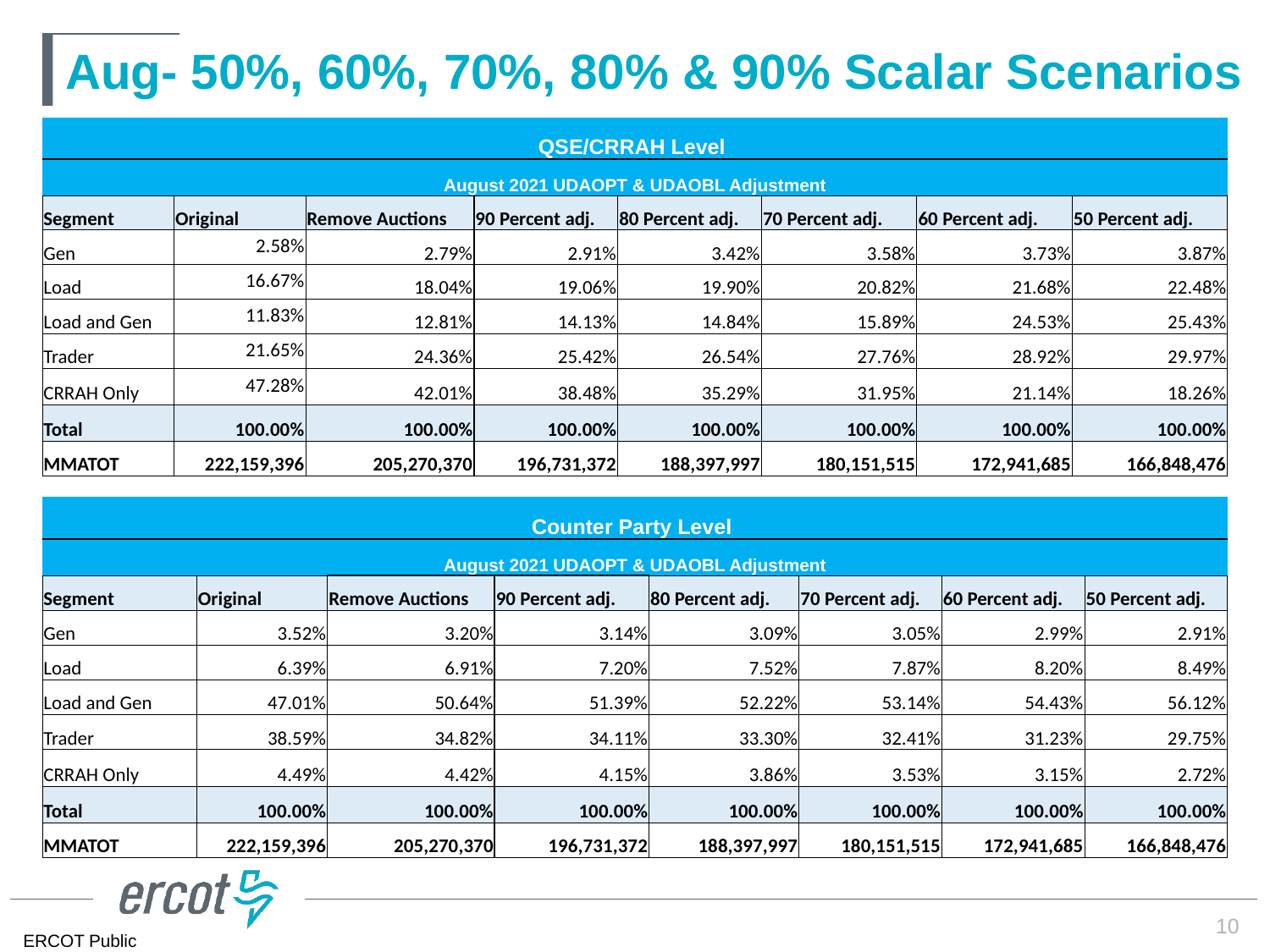

# Aug- 50%, 60%, 70%, 80% & 90% Scalar Scenarios
| QSE/CRRAH Level |  |  |  |  |  |  |  |
| --- | --- | --- | --- | --- | --- | --- | --- |
| August 2021 UDAOPT & UDAOBL Adjustment |  |  |  |  |  |  |  |
| Segment | Original | Remove Auctions | 90 Percent adj. | 80 Percent adj. | 70 Percent adj. | 60 Percent adj. | 50 Percent adj. |
| Gen | 2.58% | 2.79% | 2.91% | 3.42% | 3.58% | 3.73% | 3.87% |
| Load | 16.67% | 18.04% | 19.06% | 19.90% | 20.82% | 21.68% | 22.48% |
| Load and Gen | 11.83% | 12.81% | 14.13% | 14.84% | 15.89% | 24.53% | 25.43% |
| Trader | 21.65% | 24.36% | 25.42% | 26.54% | 27.76% | 28.92% | 29.97% |
| CRRAH Only | 47.28% | 42.01% | 38.48% | 35.29% | 31.95% | 21.14% | 18.26% |
| Total | 100.00% | 100.00% | 100.00% | 100.00% | 100.00% | 100.00% | 100.00% |
| MMATOT | 222,159,396 | 205,270,370 | 196,731,372 | 188,397,997 | 180,151,515 | 172,941,685 | 166,848,476 |
| Counter Party Level |  |  |  |  |  |  |  |
| --- | --- | --- | --- | --- | --- | --- | --- |
| August 2021 UDAOPT & UDAOBL Adjustment |  |  |  |  |  |  |  |
| Segment | Original | Remove Auctions | 90 Percent adj. | 80 Percent adj. | 70 Percent adj. | 60 Percent adj. | 50 Percent adj. |
| Gen | 3.52% | 3.20% | 3.14% | 3.09% | 3.05% | 2.99% | 2.91% |
| Load | 6.39% | 6.91% | 7.20% | 7.52% | 7.87% | 8.20% | 8.49% |
| Load and Gen | 47.01% | 50.64% | 51.39% | 52.22% | 53.14% | 54.43% | 56.12% |
| Trader | 38.59% | 34.82% | 34.11% | 33.30% | 32.41% | 31.23% | 29.75% |
| CRRAH Only | 4.49% | 4.42% | 4.15% | 3.86% | 3.53% | 3.15% | 2.72% |
| Total | 100.00% | 100.00% | 100.00% | 100.00% | 100.00% | 100.00% | 100.00% |
| MMATOT | 222,159,396 | 205,270,370 | 196,731,372 | 188,397,997 | 180,151,515 | 172,941,685 | 166,848,476 |
10